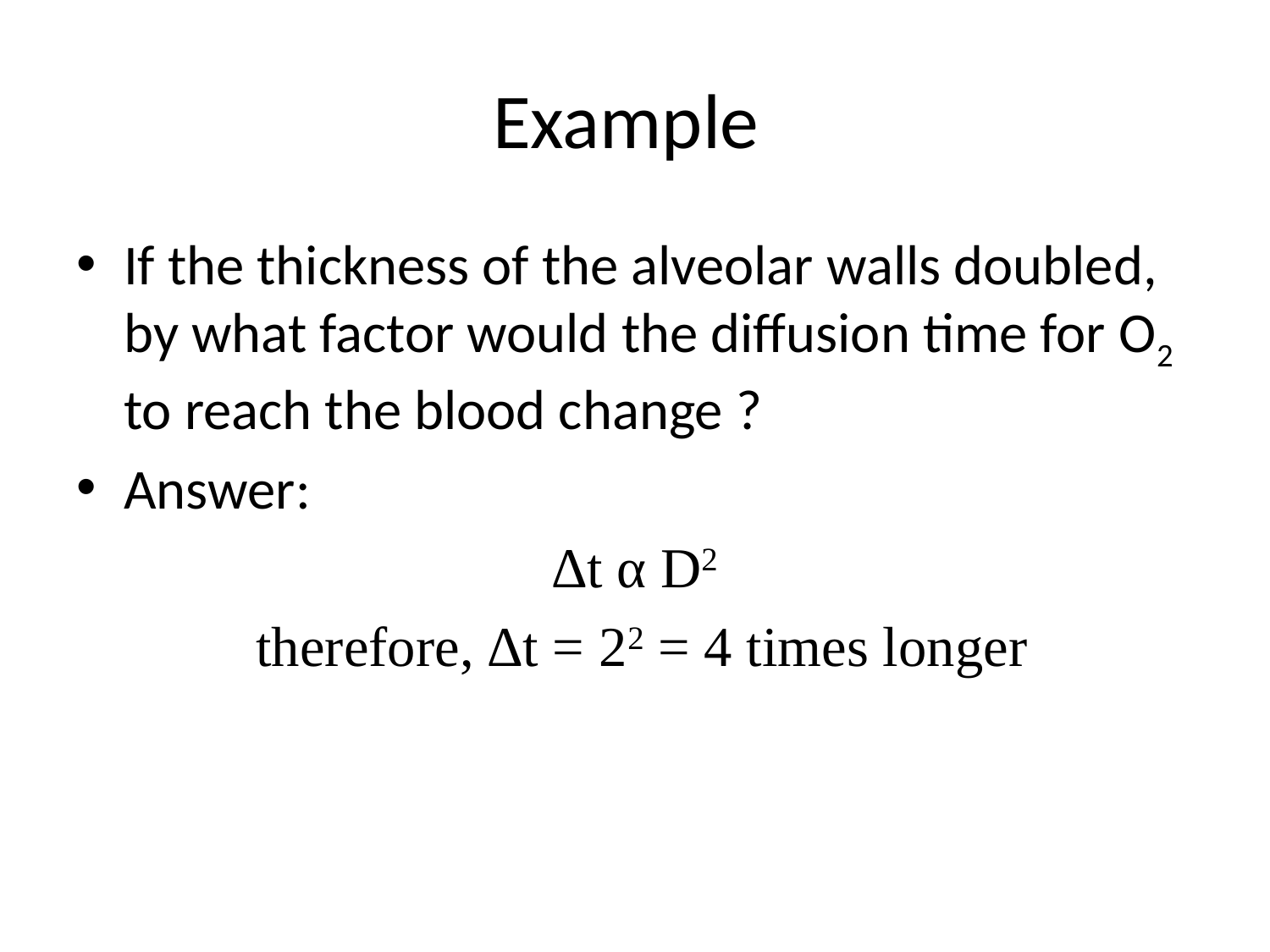

# Example
If the thickness of the alveolar walls doubled, by what factor would the diffusion time for O2 to reach the blood change ?
Answer:
∆t α D2
 therefore, ∆t = 22 = 4 times longer